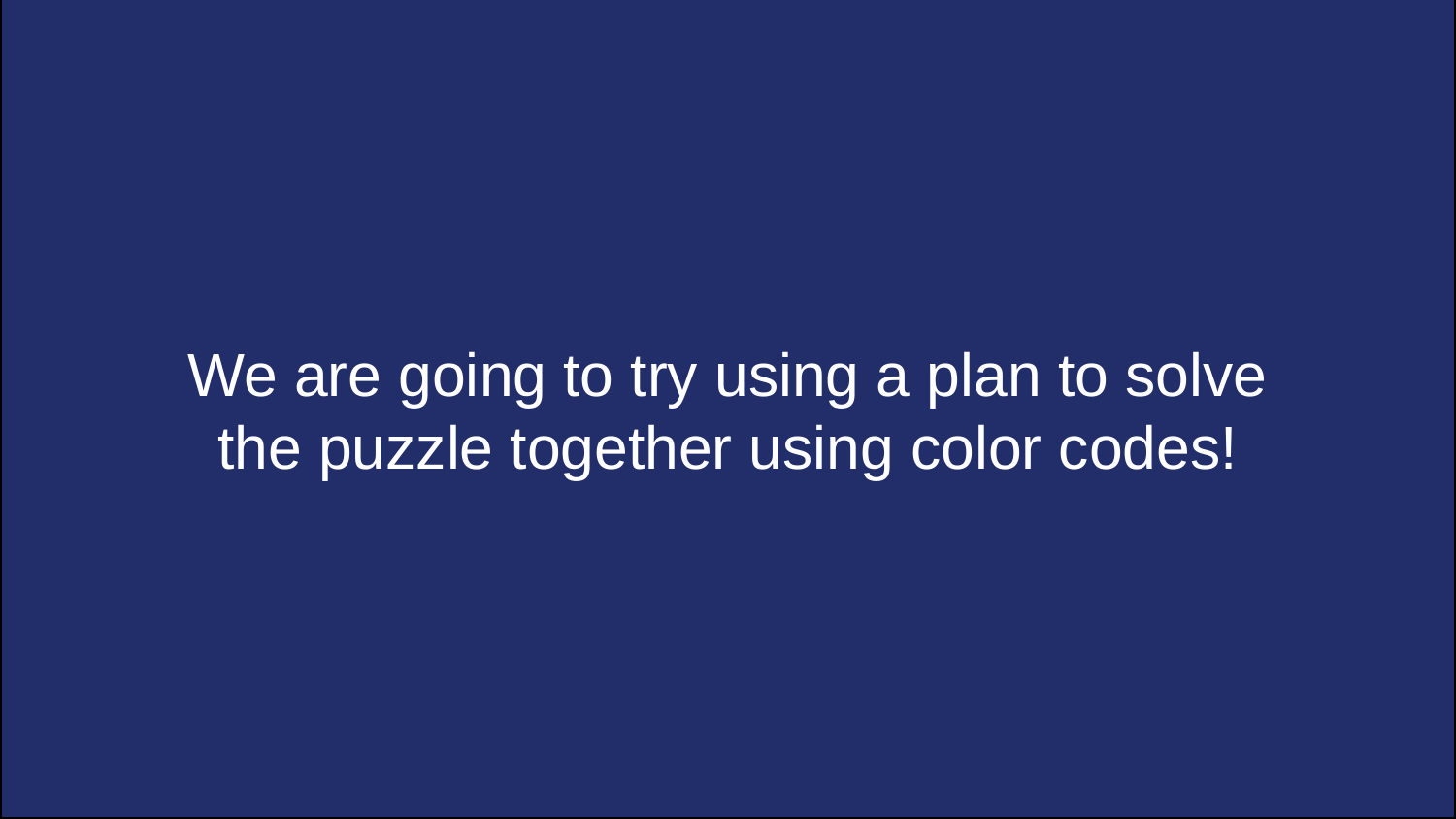

We are going to try using a plan to solve the puzzle together using color codes!